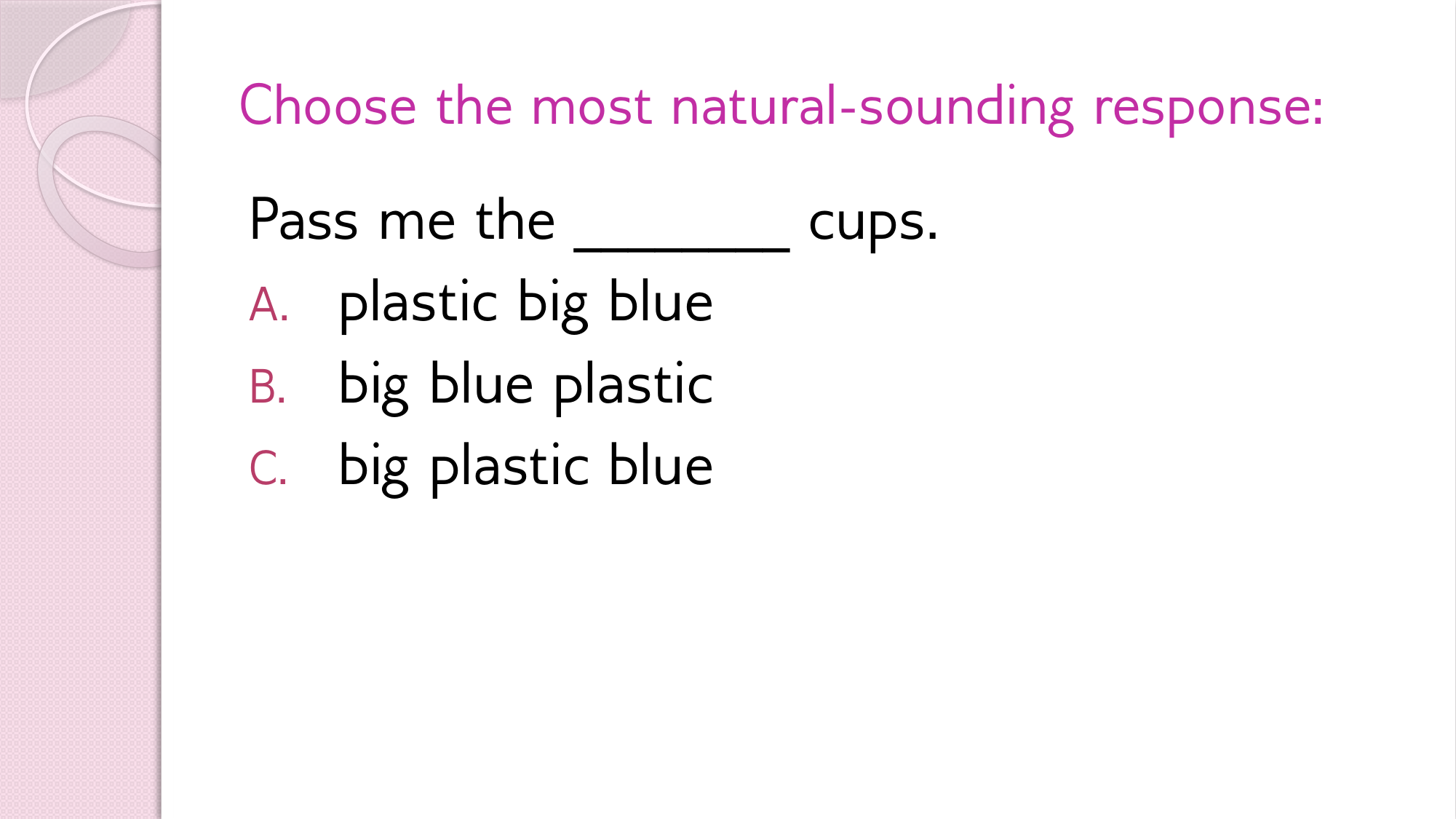

# Choose the most natural-sounding response:
Pass me the ________ cups.
plastic big blue
big blue plastic
big plastic blue